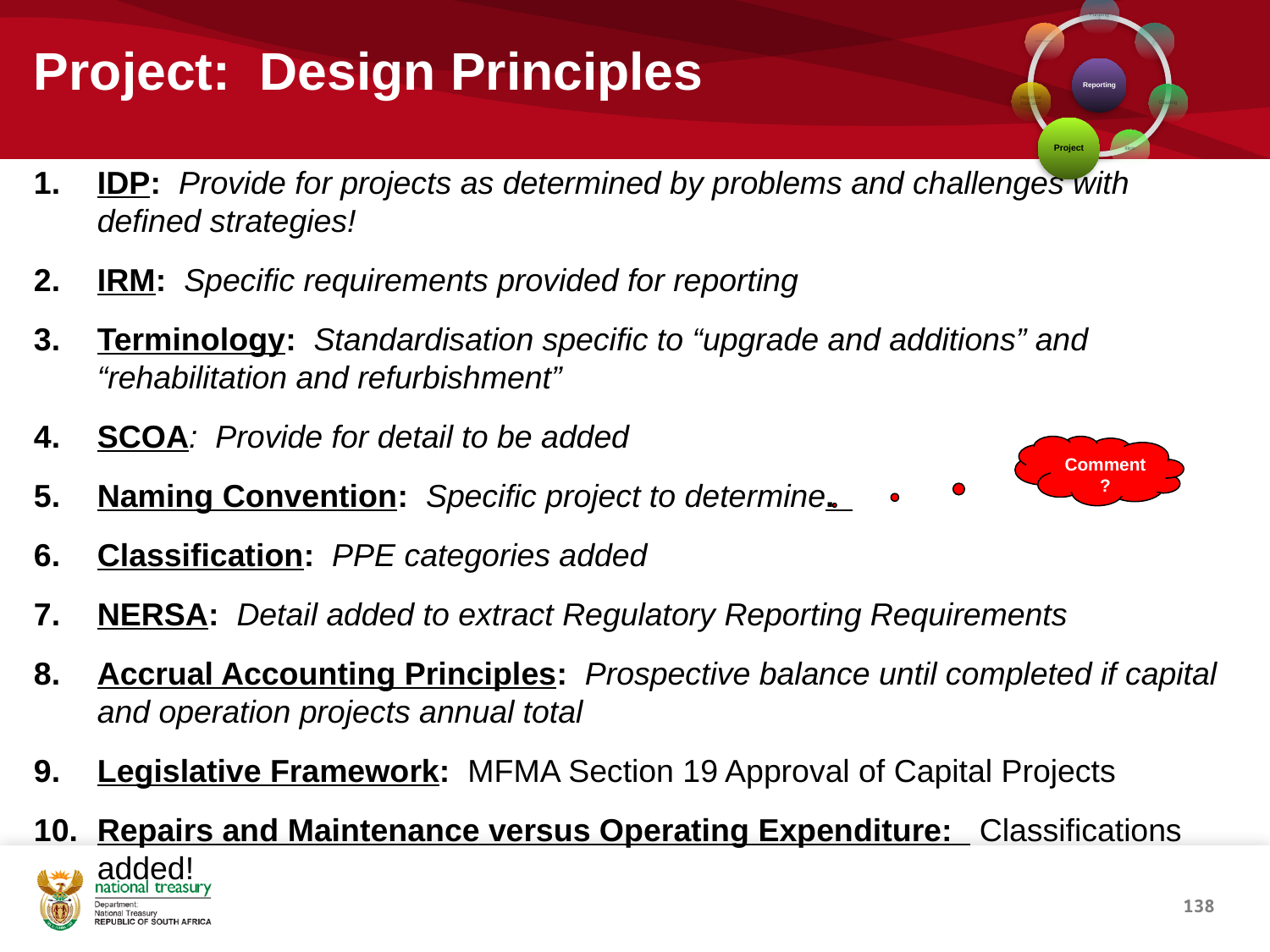

Reporting
Funding
Function
Costing
Item
Project
Regional Indicator
Standard Classification
# Project:  Design Principles
IDP:  Provide for projects as determined by problems and challenges with defined strategies!
IRM:  Specific requirements provided for reporting
Terminology:  Standardisation specific to “upgrade and additions” and “rehabilitation and refurbishment”
SCOA:  Provide for detail to be added
Naming Convention:  Specific project to determine.
Classification:  PPE categories added
NERSA:  Detail added to extract Regulatory Reporting Requirements
Accrual Accounting Principles:  Prospective balance until completed if capital and operation projects annual total
Legislative Framework:  MFMA Section 19 Approval of Capital Projects
Repairs and Maintenance versus Operating Expenditure:   Classifications added!

Comment?
138